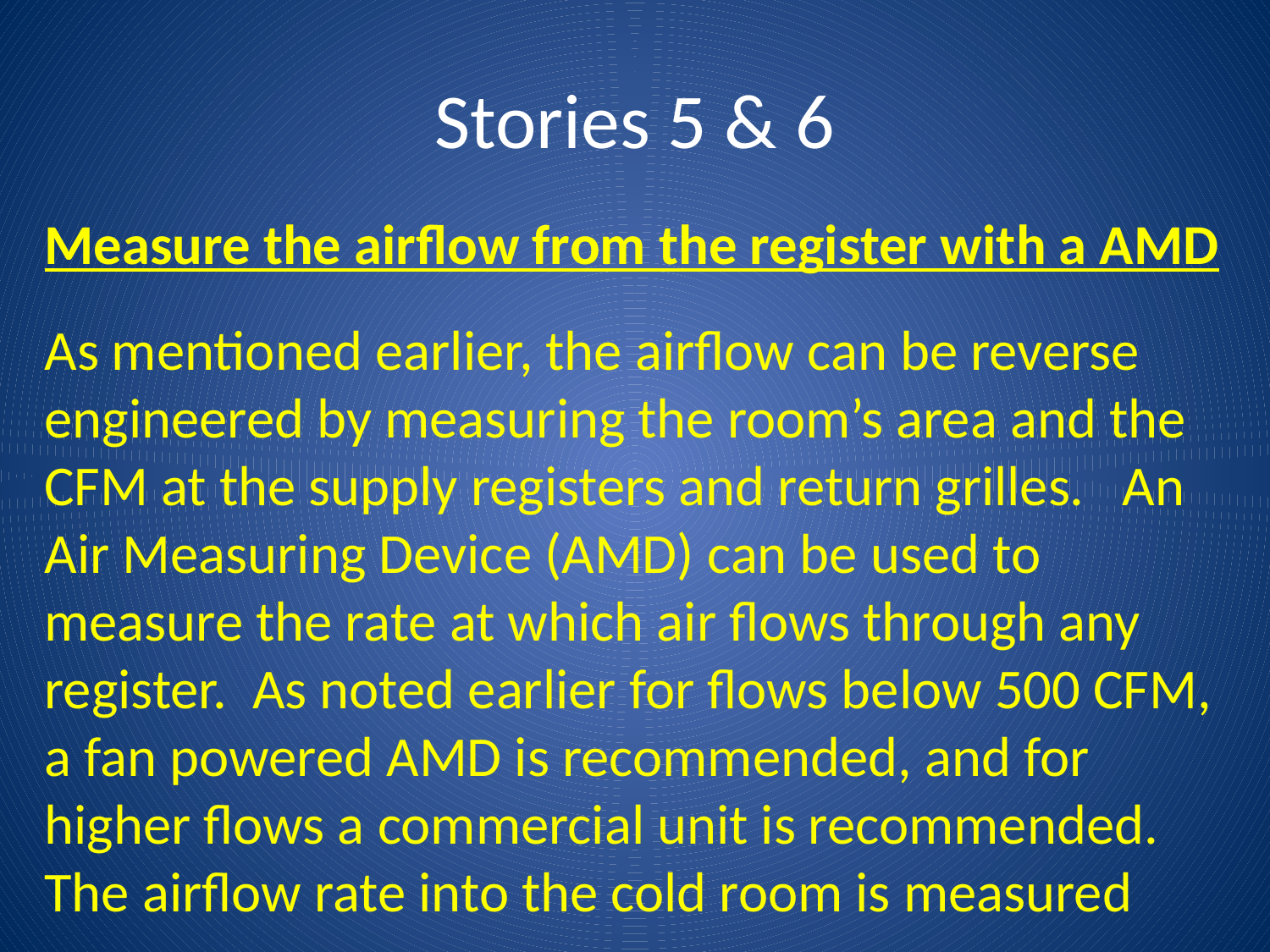

# Stories 5 & 6
Measure the airflow from the register with a AMD

As mentioned earlier, the airflow can be reverse engineered by measuring the room’s area and the CFM at the supply registers and return grilles.   An Air Measuring Device (AMD) can be used to measure the rate at which air flows through any register.  As noted earlier for flows below 500 CFM, a fan powered AMD is recommended, and for higher flows a commercial unit is recommended.   The airflow rate into the cold room is measured